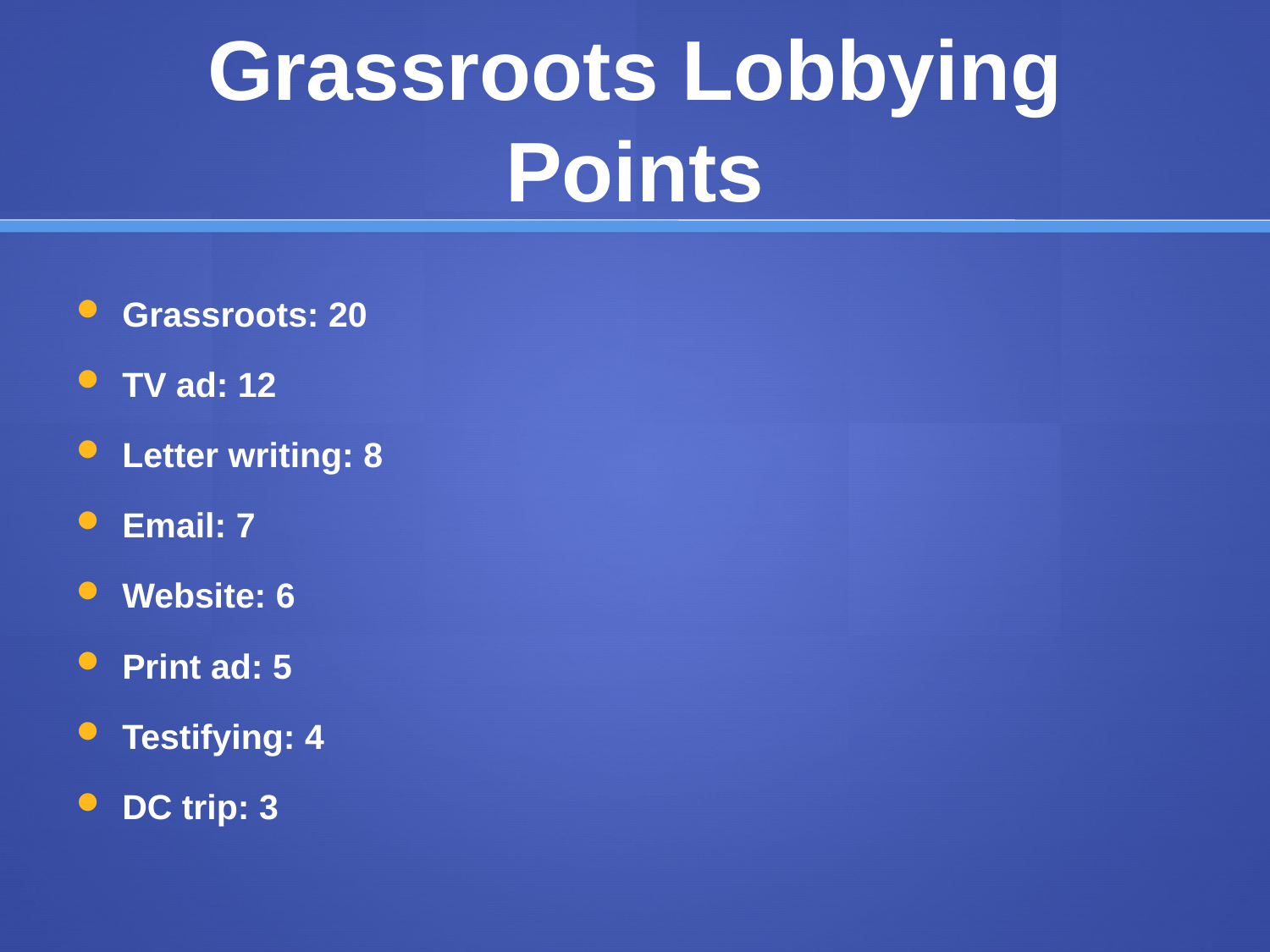

# Grassroots Lobbying Points
Grassroots: 20
TV ad: 12
Letter writing: 8
Email: 7
Website: 6
Print ad: 5
Testifying: 4
DC trip: 3